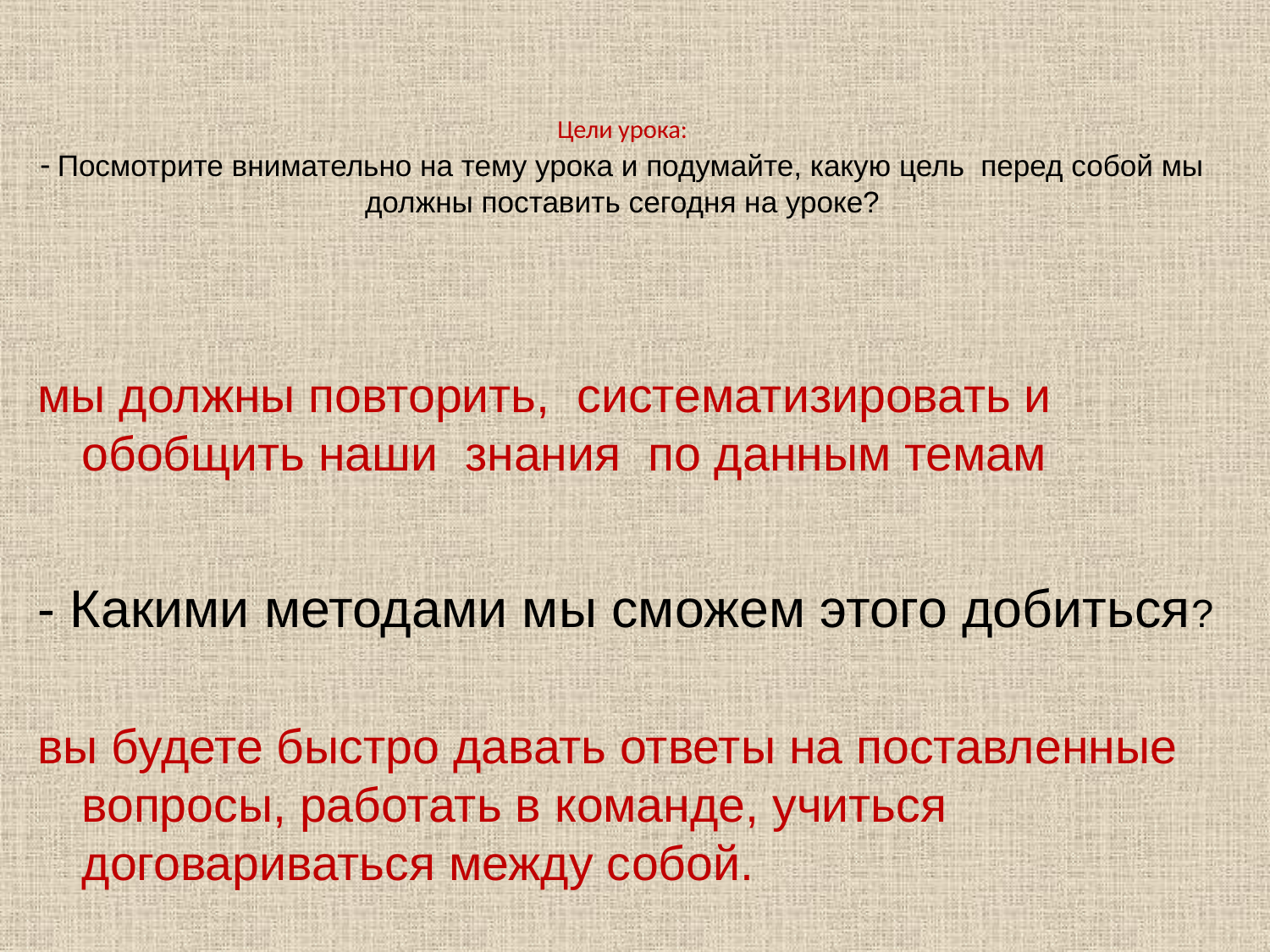

# Цели урока: - Посмотрите внимательно на тему урока и подумайте, какую цель  перед собой мы должны поставить сегодня на уроке?

мы должны повторить,  систематизировать и обобщить наши  знания  по данным темам

- Какими методами мы сможем этого добиться?

вы будете быстро давать ответы на поставленные вопросы, работать в команде, учиться договариваться между собой.